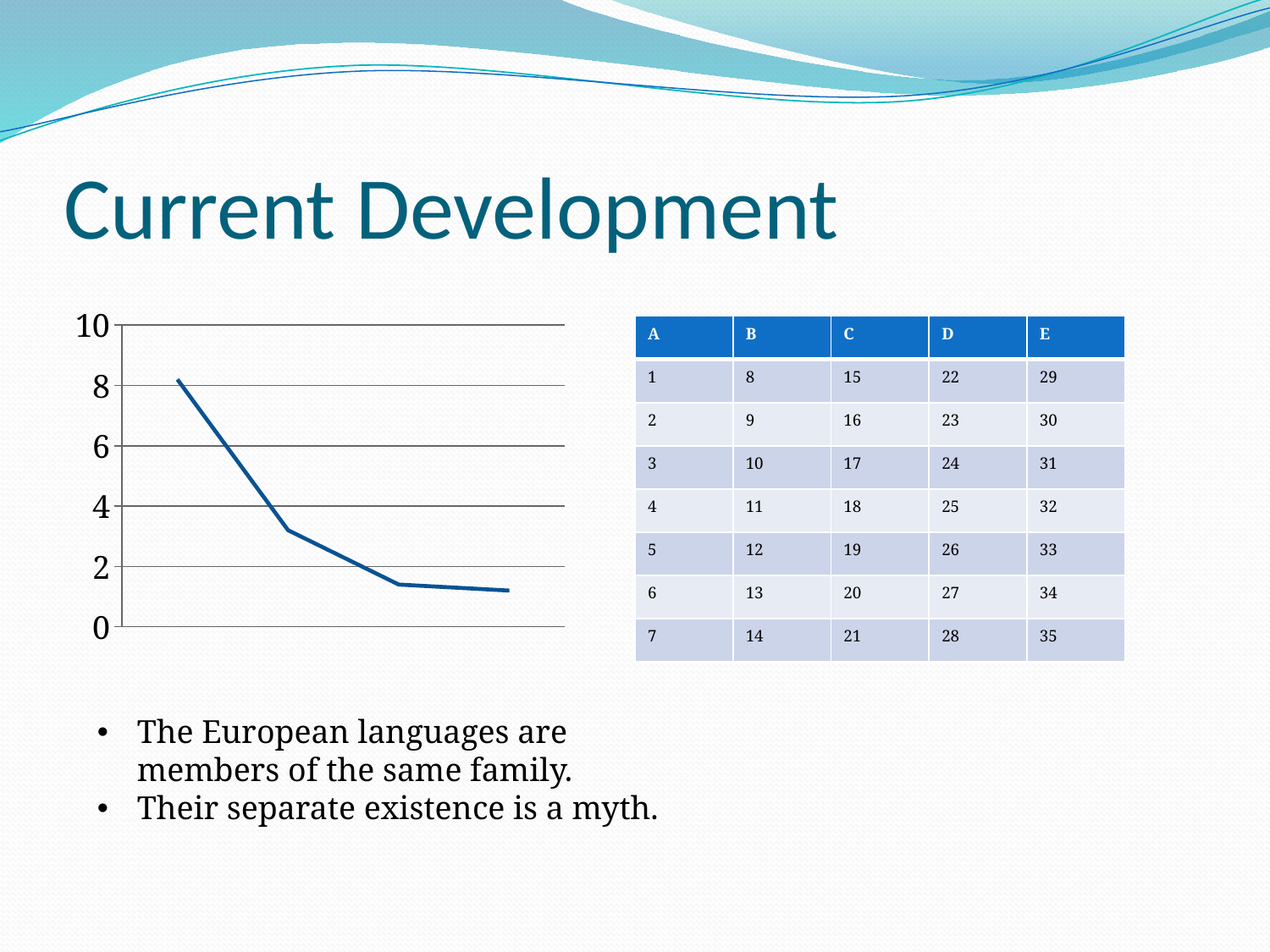

# Current Development

### Chart

| Category | Verkauf |
|---|---|
| 1. Quartal | 8.200000000000001 |
| 2. Quartal | 3.2 |
| 3. Quartal | 1.4 |
| 4. Quartal | 1.2 |
| A | B | C | D | E |
| --- | --- | --- | --- | --- |
| 1 | 8 | 15 | 22 | 29 |
| 2 | 9 | 16 | 23 | 30 |
| 3 | 10 | 17 | 24 | 31 |
| 4 | 11 | 18 | 25 | 32 |
| 5 | 12 | 19 | 26 | 33 |
| 6 | 13 | 20 | 27 | 34 |
| 7 | 14 | 21 | 28 | 35 |
The European languages are members of the same family.
Their separate existence is a myth.